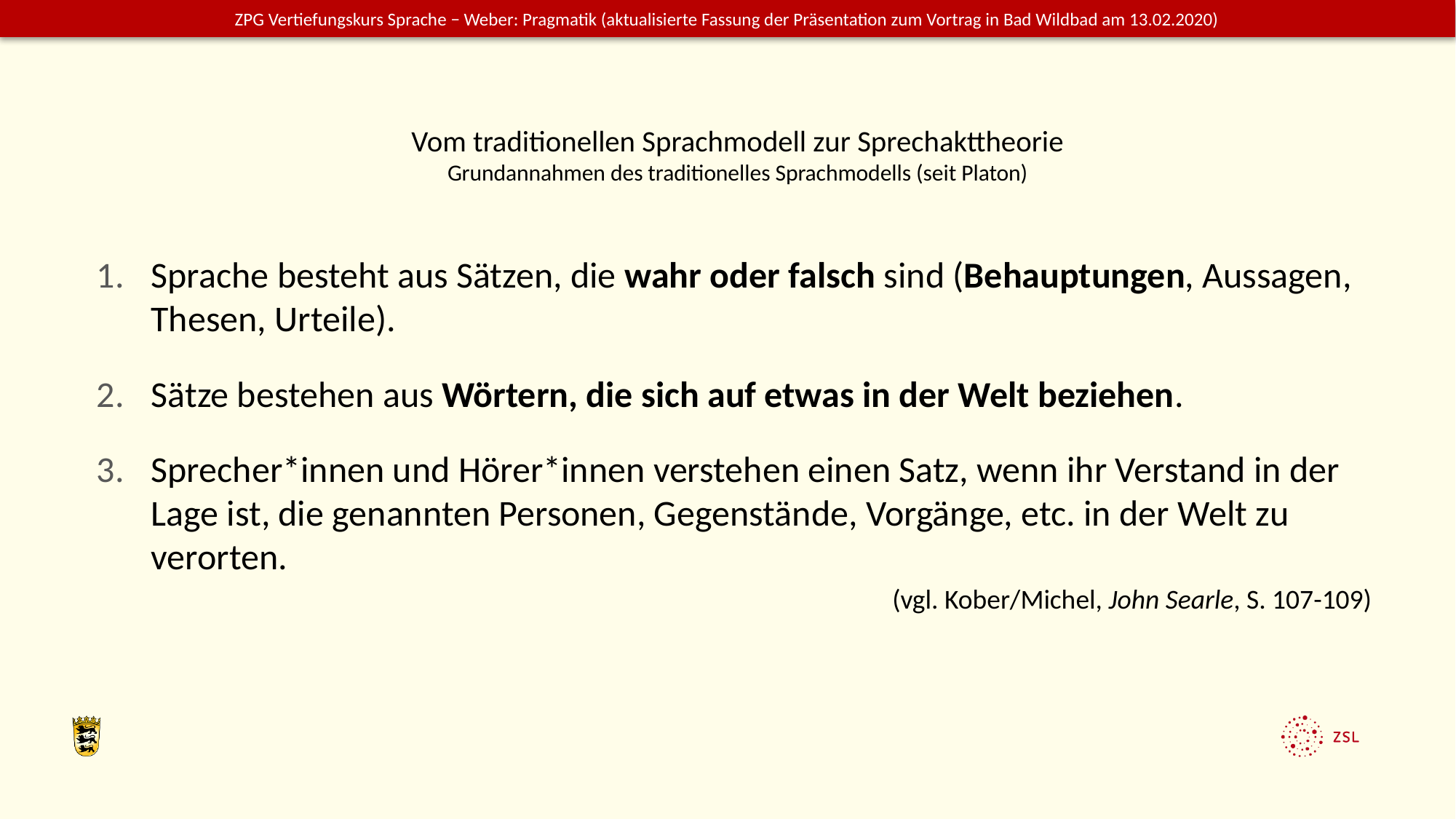

# Vom traditionellen Sprachmodell zur Sprechakttheorie Grundannahmen des traditionelles Sprachmodells (seit Platon)
Sprache besteht aus Sätzen, die wahr oder falsch sind (Behauptungen, Aussagen, Thesen, Urteile).
Sätze bestehen aus Wörtern, die sich auf etwas in der Welt beziehen.
Sprecher*innen und Hörer*innen verstehen einen Satz, wenn ihr Verstand in der Lage ist, die genannten Personen, Gegenstände, Vorgänge, etc. in der Welt zu verorten.
(vgl. Kober/Michel, John Searle, S. 107-109)